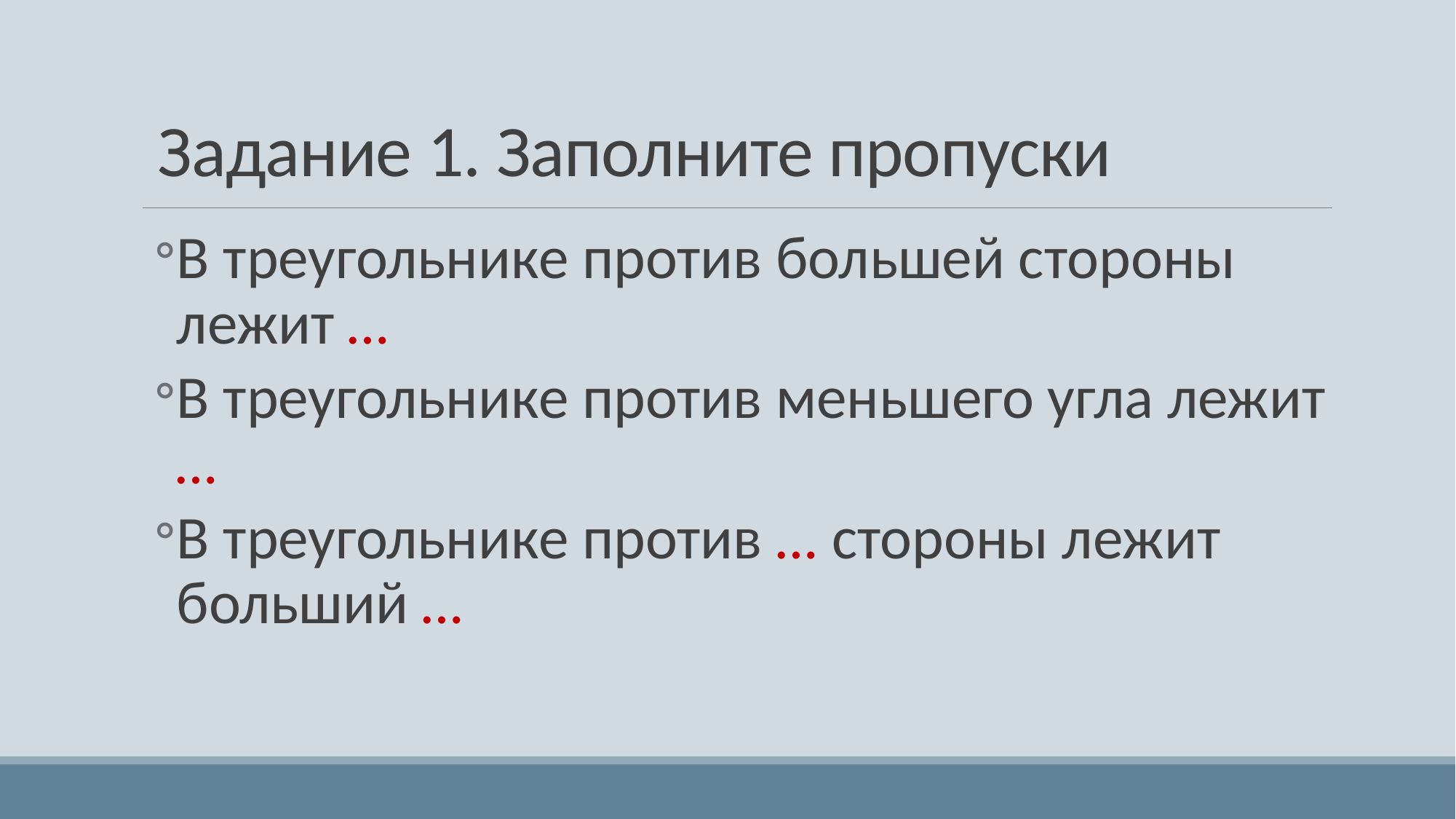

# Задание 1. Заполните пропуски
В треугольнике против большей стороны лежит …
В треугольнике против меньшего угла лежит …
В треугольнике против … стороны лежит больший …